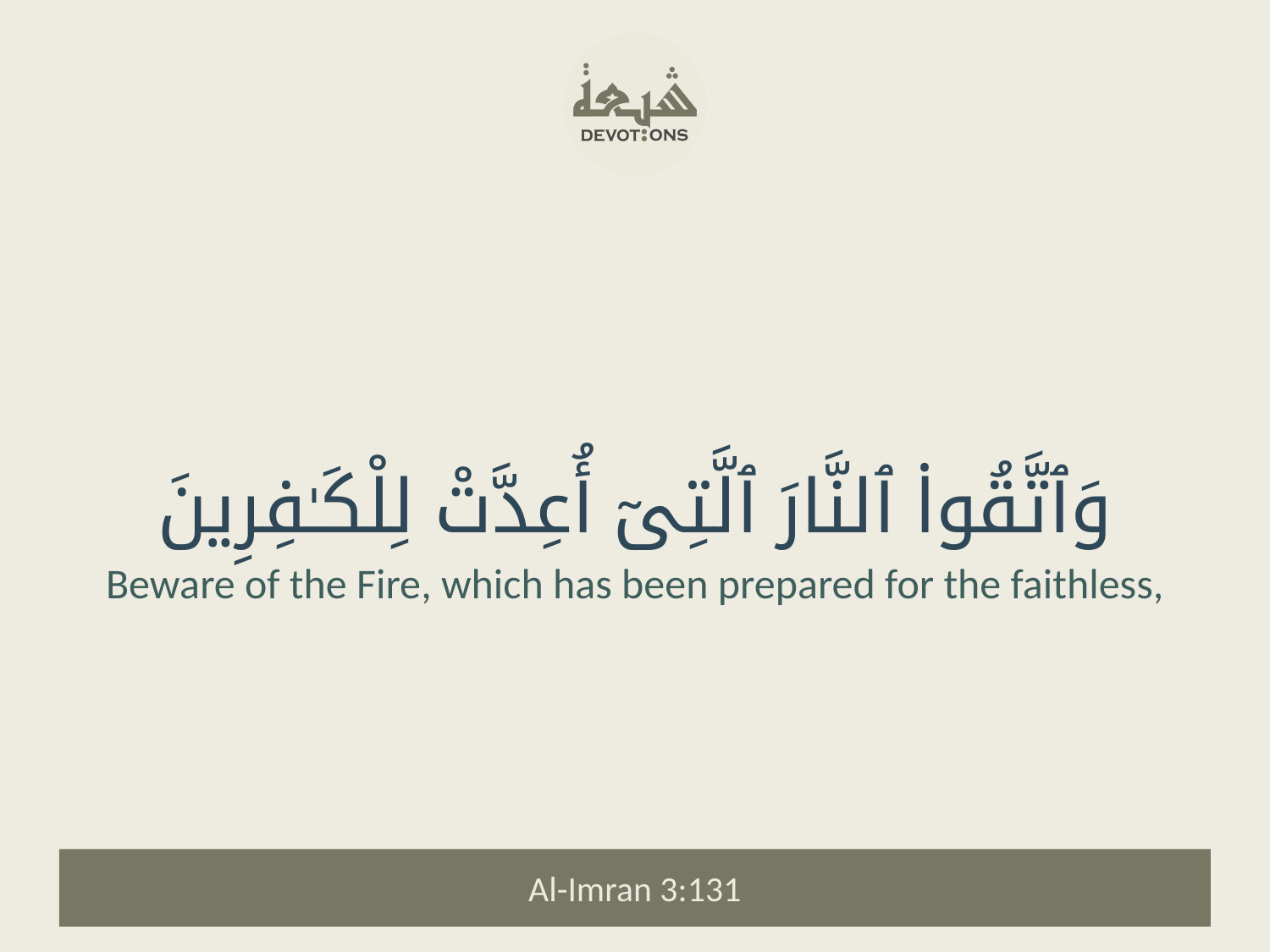

وَٱتَّقُوا۟ ٱلنَّارَ ٱلَّتِىٓ أُعِدَّتْ لِلْكَـٰفِرِينَ
Beware of the Fire, which has been prepared for the faithless,
Al-Imran 3:131